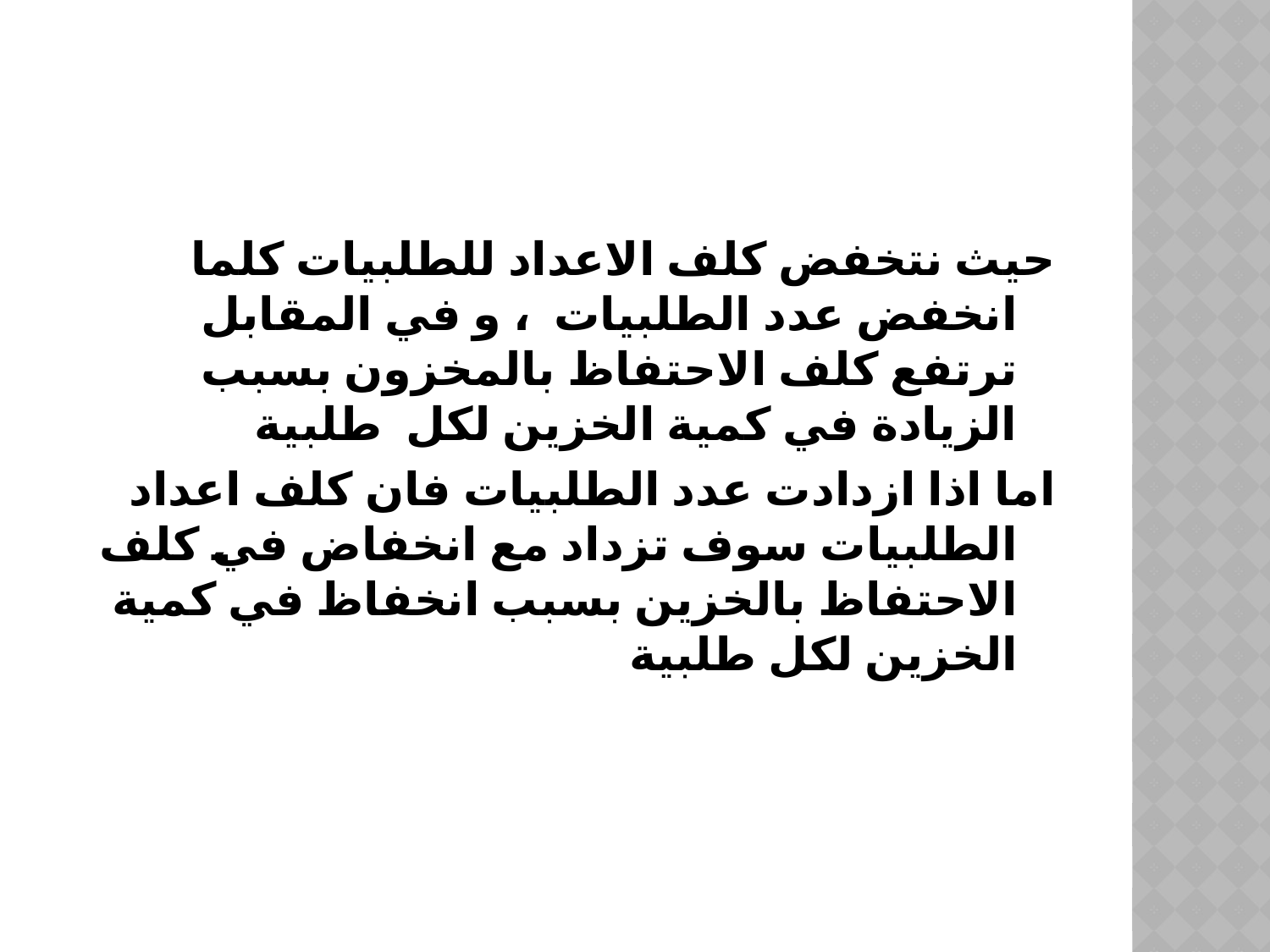

#
حيث نتخفض كلف الاعداد للطلبيات كلما انخفض عدد الطلبيات  ، و في المقابل ترتفع كلف الاحتفاظ بالمخزون بسبب الزيادة في كمية الخزين لكل  طلبية
اما اذا ازدادت عدد الطلبيات فان كلف اعداد الطلبيات سوف تزداد مع انخفاض في كلف الاحتفاظ بالخزين بسبب انخفاظ في كمية الخزين لكل طلبية